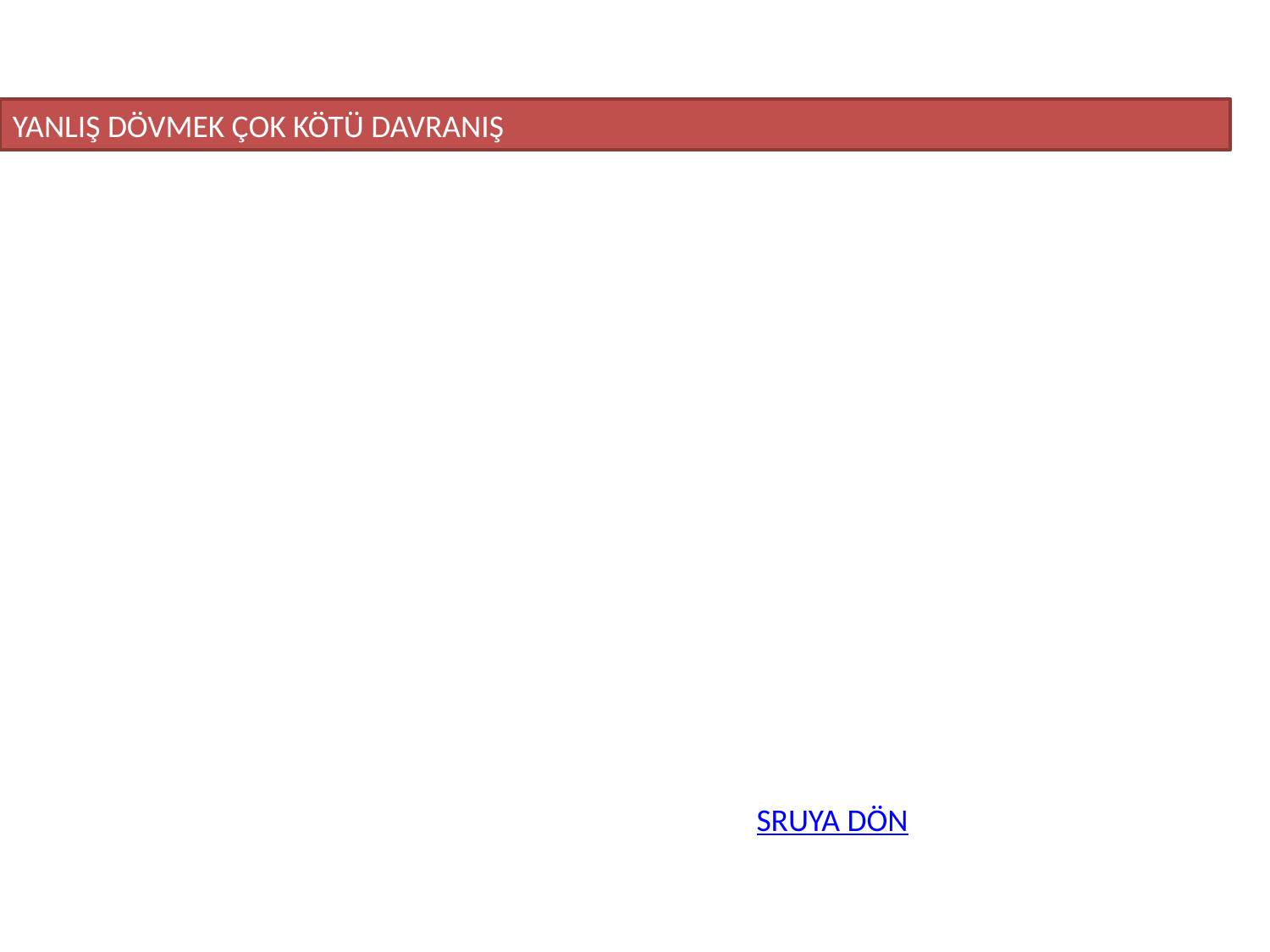

YANLIŞ DÖVMEK ÇOK KÖTÜ DAVRANIŞ
SRUYA DÖN